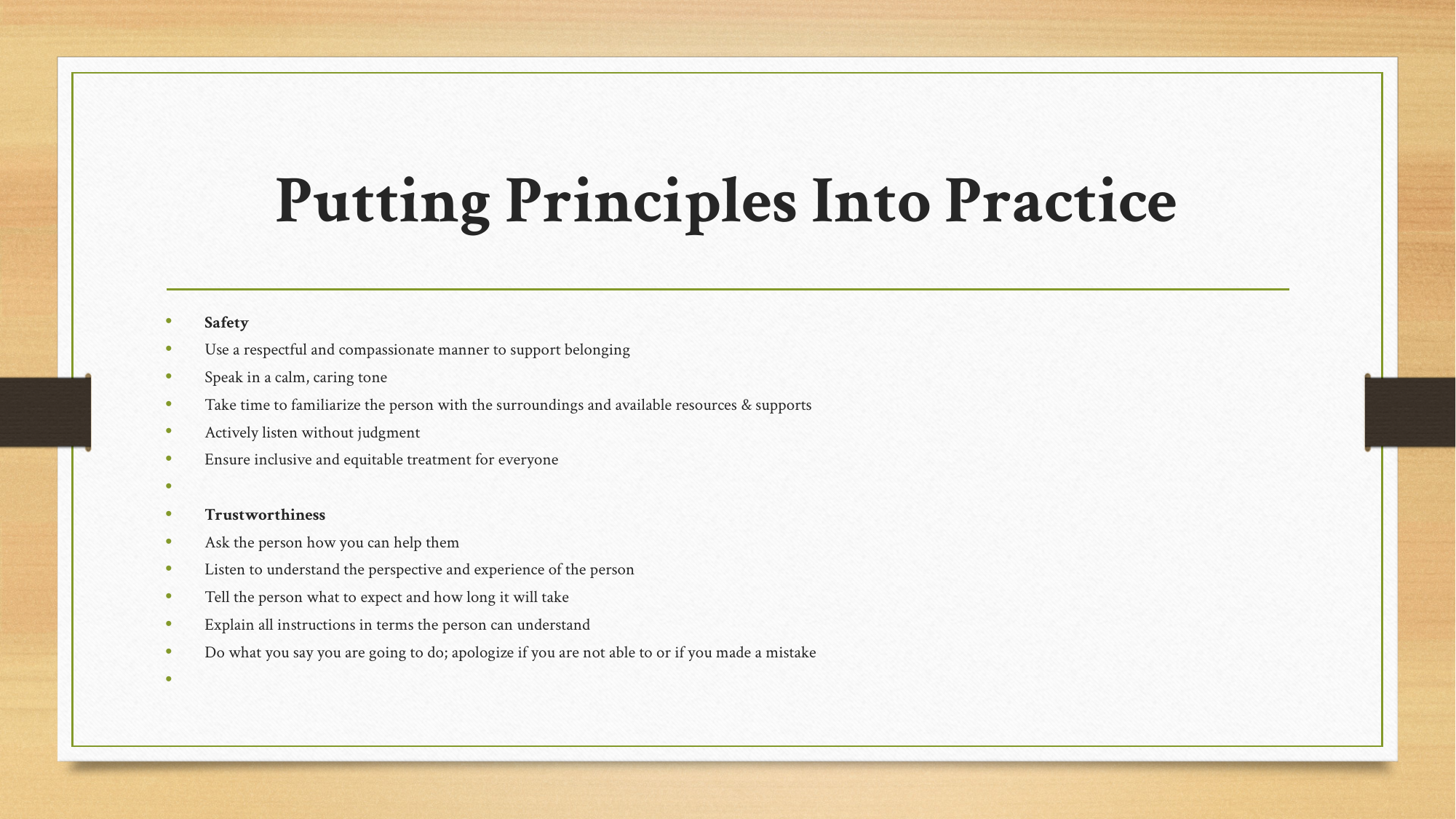

# Putting Principles Into Practice
Safety
Use a respectful and compassionate manner to support belonging
Speak in a calm, caring tone
Take time to familiarize the person with the surroundings and available resources & supports
Actively listen without judgment
Ensure inclusive and equitable treatment for everyone

Trustworthiness
Ask the person how you can help them
Listen to understand the perspective and experience of the person
Tell the person what to expect and how long it will take
Explain all instructions in terms the person can understand
Do what you say you are going to do; apologize if you are not able to or if you made a mistake